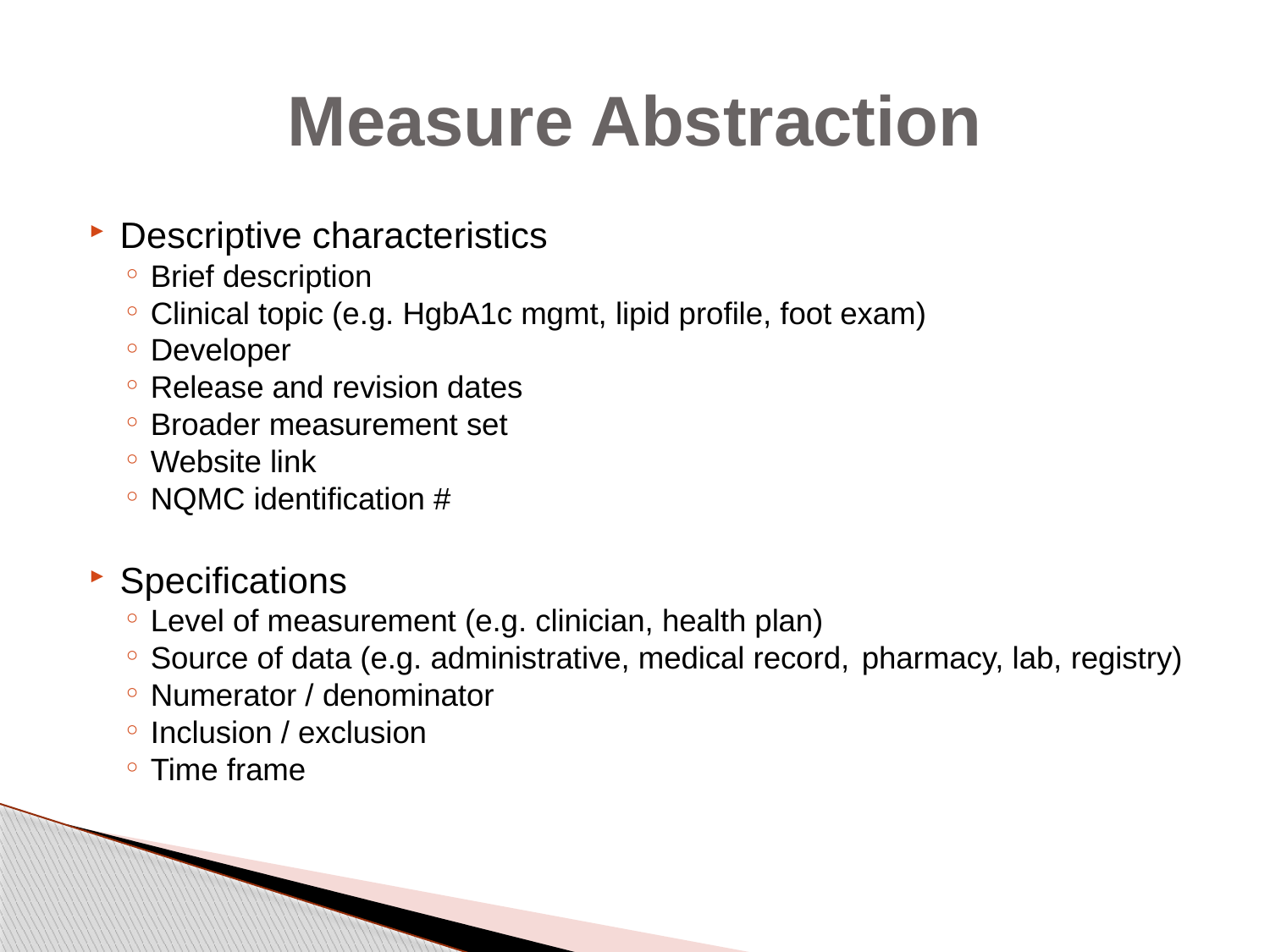

# Measure Abstraction
Descriptive characteristics
Brief description
Clinical topic (e.g. HgbA1c mgmt, lipid profile, foot exam)
Developer
Release and revision dates
Broader measurement set
Website link
NQMC identification #

Specifications
Level of measurement (e.g. clinician, health plan)
Source of data (e.g. administrative, medical record, 	pharmacy, lab, registry)
Numerator / denominator
Inclusion / exclusion
Time frame